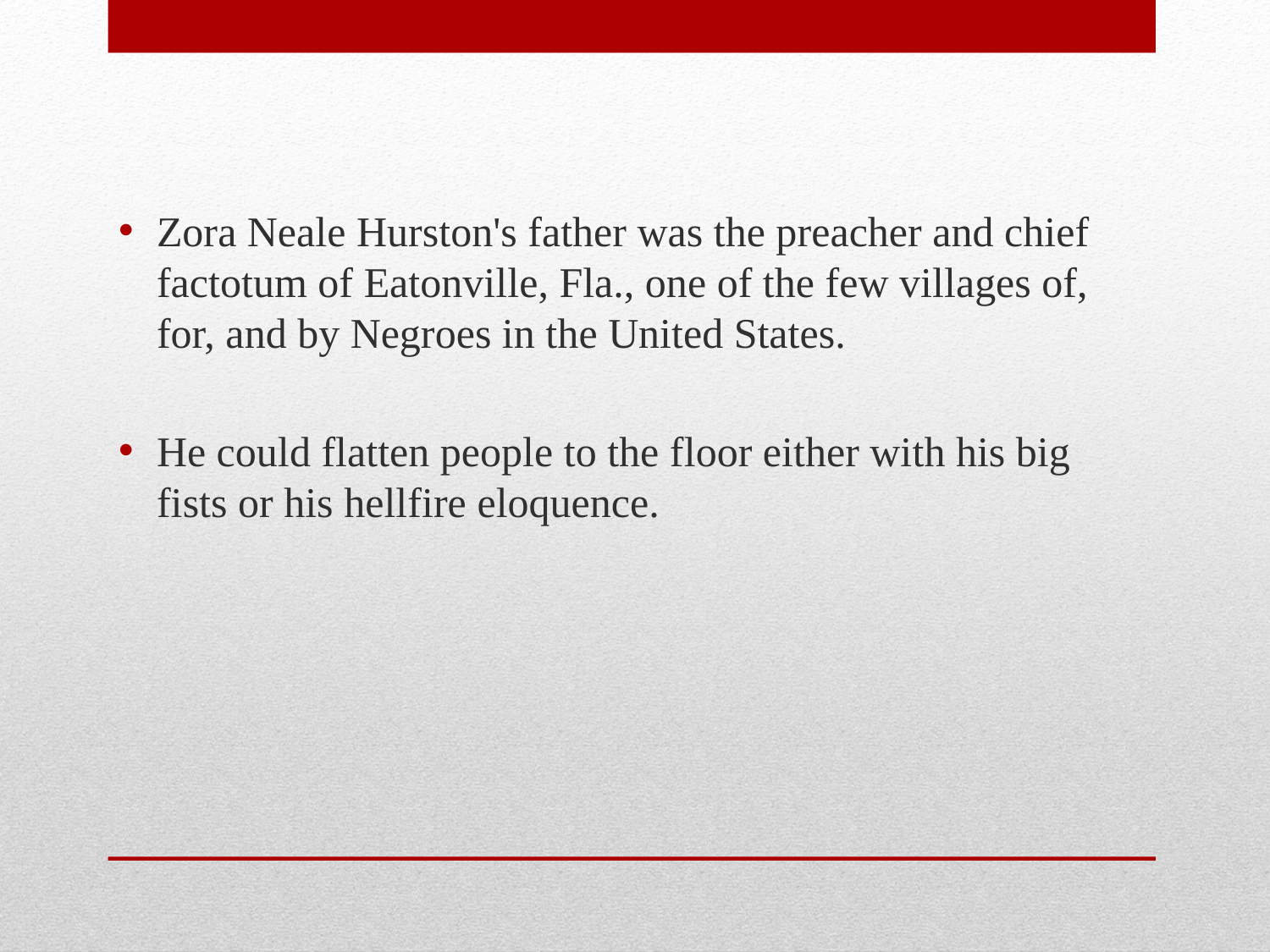

Zora Neale Hurston's father was the preacher and chief factotum of Eatonville, Fla., one of the few villages of, for, and by Negroes in the United States.

He could flatten people to the floor either with his big fists or his hellfire eloquence.